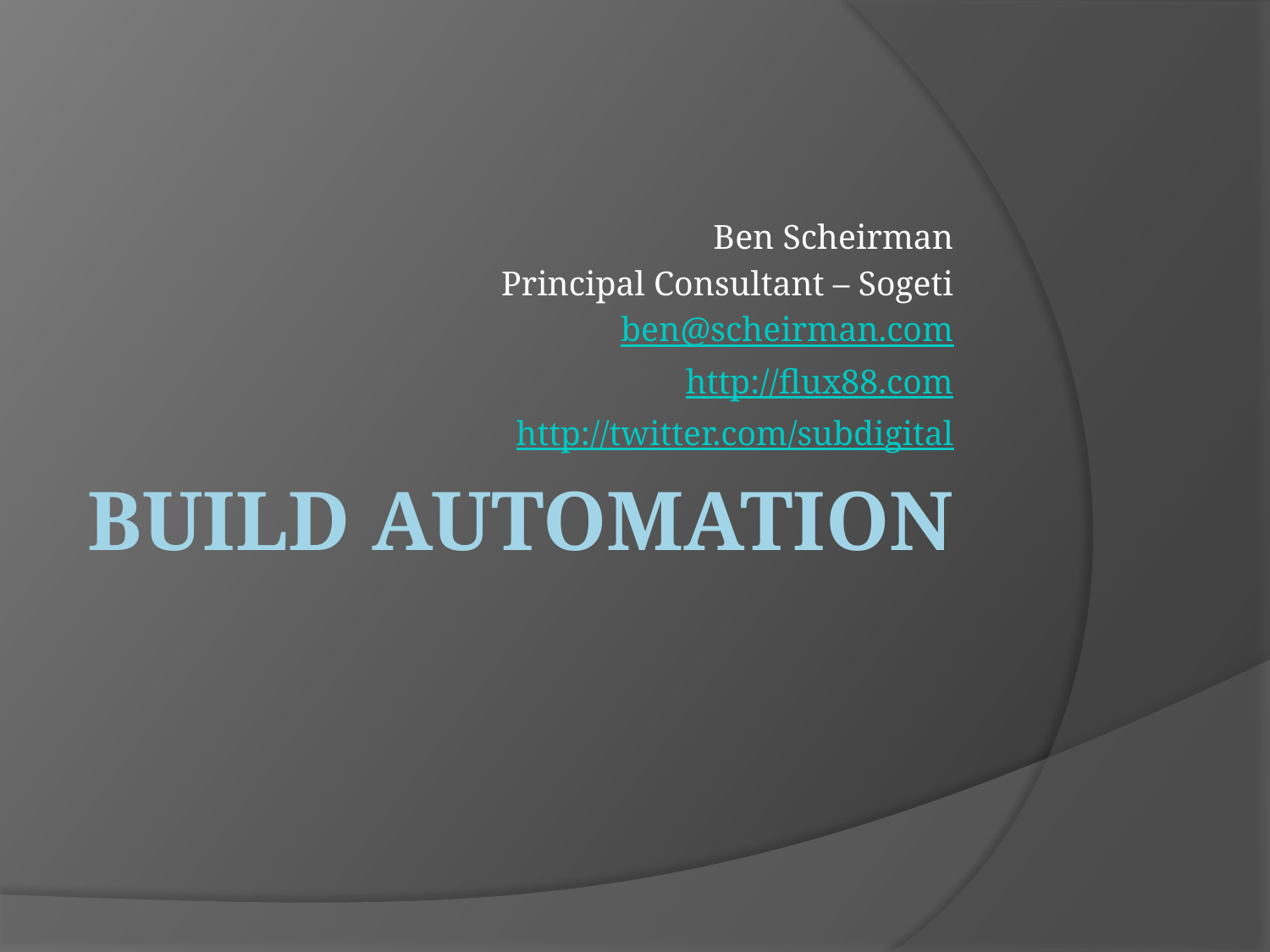

Ben Scheirman
Principal Consultant – Sogeti
ben@scheirman.com
http://flux88.com
http://twitter.com/subdigital
# Build Automation